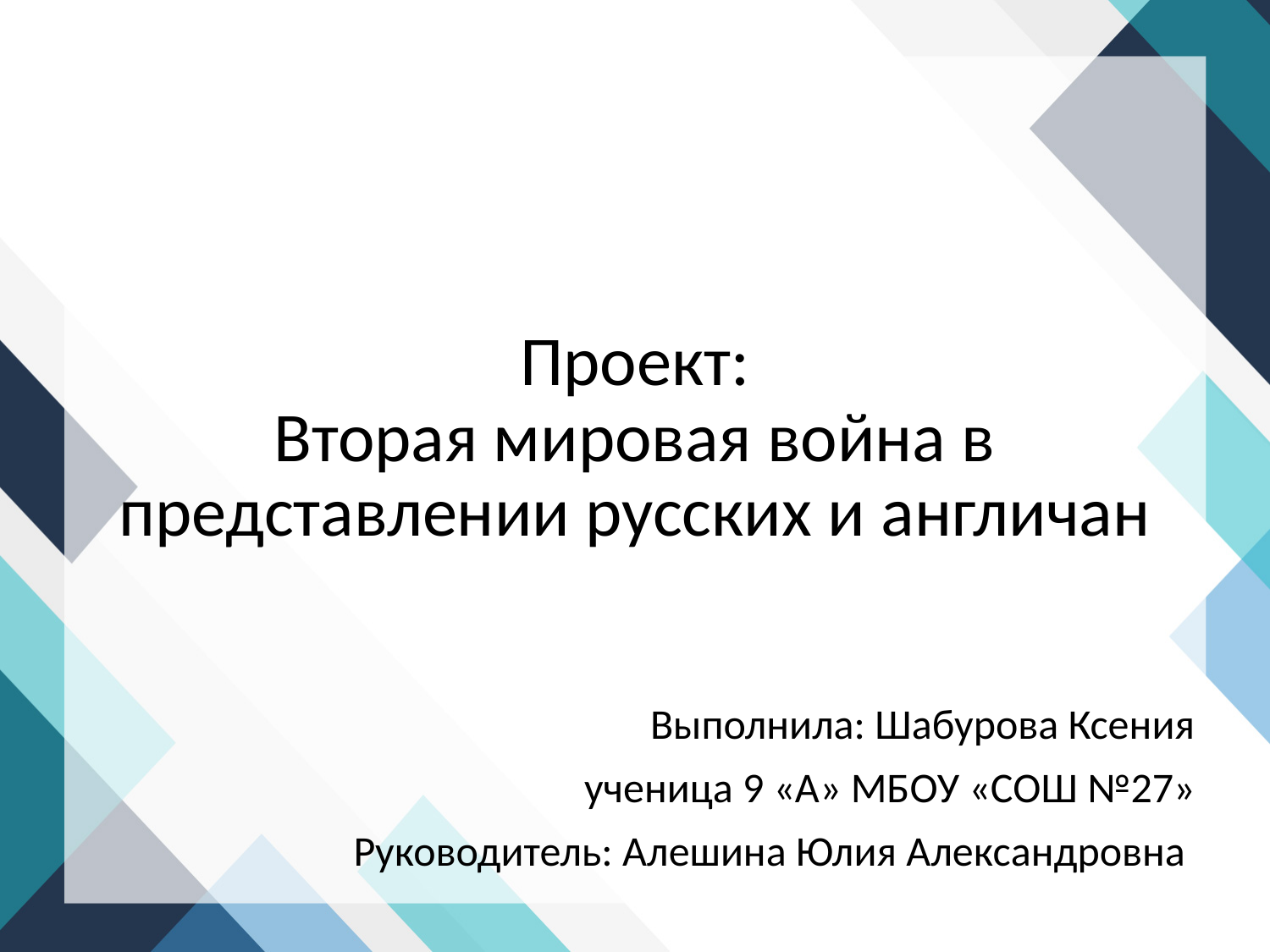

# Проект: Вторая мировая война в представлении русских и англичан
Выполнила: Шабурова Ксения
ученица 9 «А» МБОУ «СОШ №27»
Руководитель: Алешина Юлия Александровна